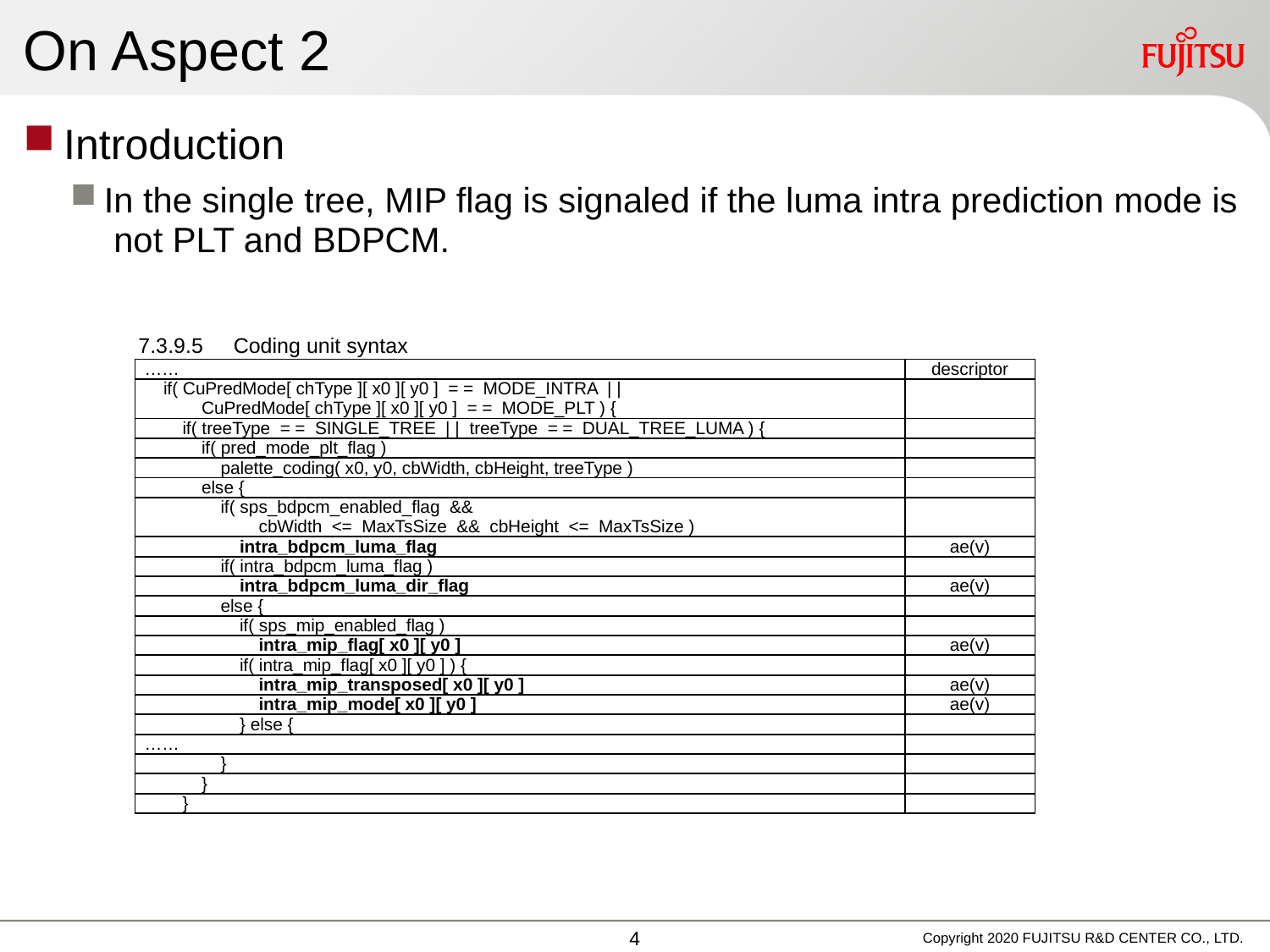

# On Aspect 2
Introduction
In the single tree, MIP flag is signaled if the luma intra prediction mode is  not PLT and BDPCM.
7.3.9.5	Coding unit syntax
| …… | descriptor |
| --- | --- |
| if( CuPredMode[ chType ][ x0 ][ y0 ] = = MODE\_INTRA | | CuPredMode[ chType ][ x0 ][ y0 ] = = MODE\_PLT ) { |  |
| if( treeType = = SINGLE\_TREE | | treeType = = DUAL\_TREE\_LUMA ) { |  |
| if( pred\_mode\_plt\_flag ) |  |
| palette\_coding( x0, y0, cbWidth, cbHeight, treeType ) |  |
| else { |  |
| if( sps\_bdpcm\_enabled\_flag && cbWidth <= MaxTsSize && cbHeight <= MaxTsSize ) |  |
| intra\_bdpcm\_luma\_flag | ae(v) |
| if( intra\_bdpcm\_luma\_flag ) |  |
| intra\_bdpcm\_luma\_dir\_flag | ae(v) |
| else { |  |
| if( sps\_mip\_enabled\_flag ) |  |
| intra\_mip\_flag[ x0 ][ y0 ] | ae(v) |
| if( intra\_mip\_flag[ x0 ][ y0 ] ) { |  |
| intra\_mip\_transposed[ x0 ][ y0 ] | ae(v) |
| intra\_mip\_mode[ x0 ][ y0 ] | ae(v) |
| } else { |  |
| …… |  |
| } |  |
| } |  |
| } |  |
4
Copyright 2020 FUJITSU R&D CENTER CO., LTD.